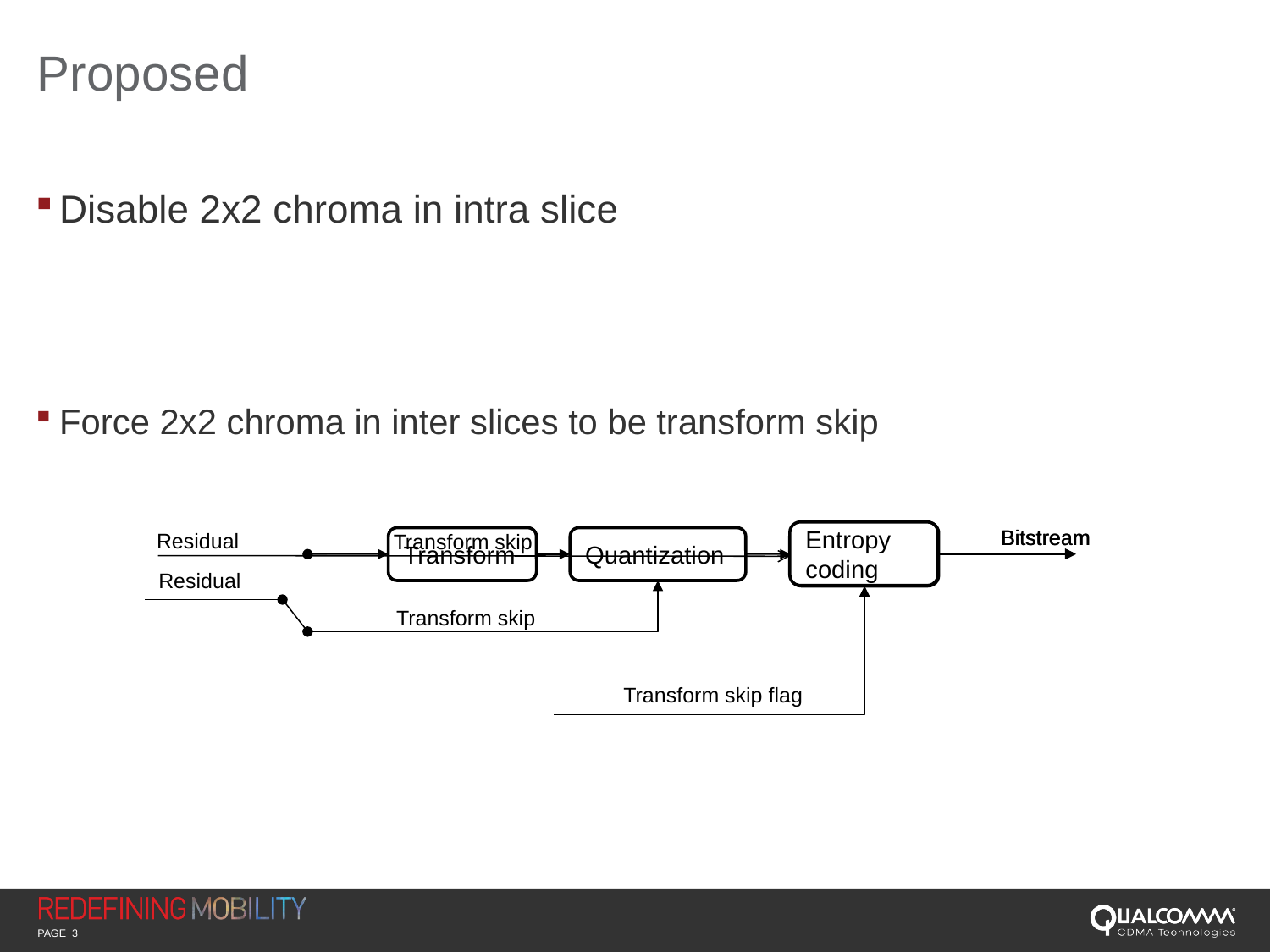

# Proposed

Disable 2x2 chroma in intra slice

Force 2x2 chroma in inter slices to be transform skip

Bitstream
Residual
Entropy coding
Transform skip
Bitstream
Entropy coding
Transform
Quantization
Residual
Transform skip
Transform skip flag